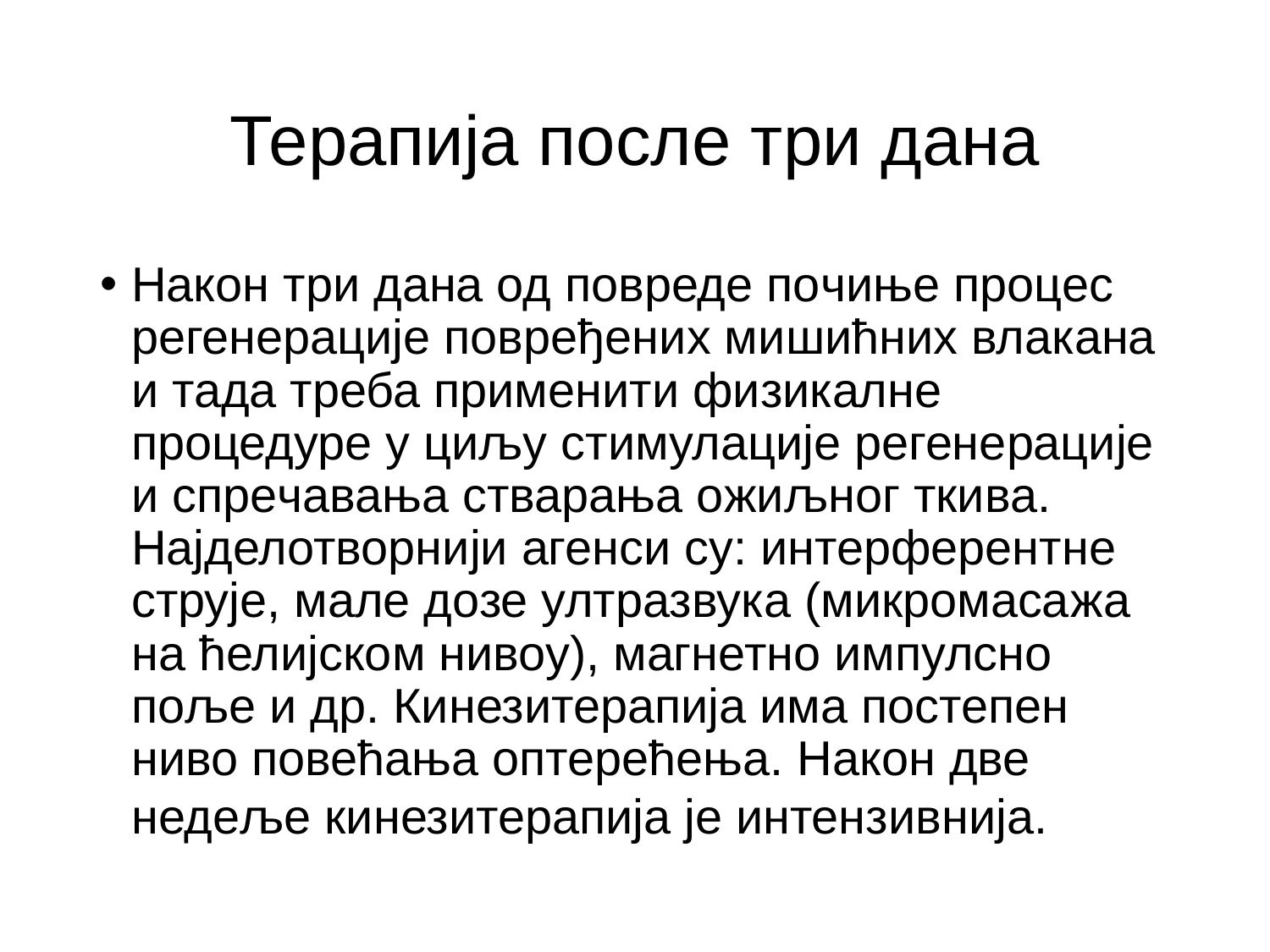

# Терапија после три дана
Након три дана од повреде почиње процес регенерације повређених мишићних влакана и тада треба применити физикалне процедуре у циљу стимулације регенерације и спречавања стварања ожиљног ткива. Најделотворнији агенси су: интерферентне струје, мале дозе ултразвука (микромасажа на ћелијском нивоу), магнетно импулсно поље и др. Кинезитерапија има постепен ниво повећања оптерећења. Након две недеље кинезитерапија је интензивнија.